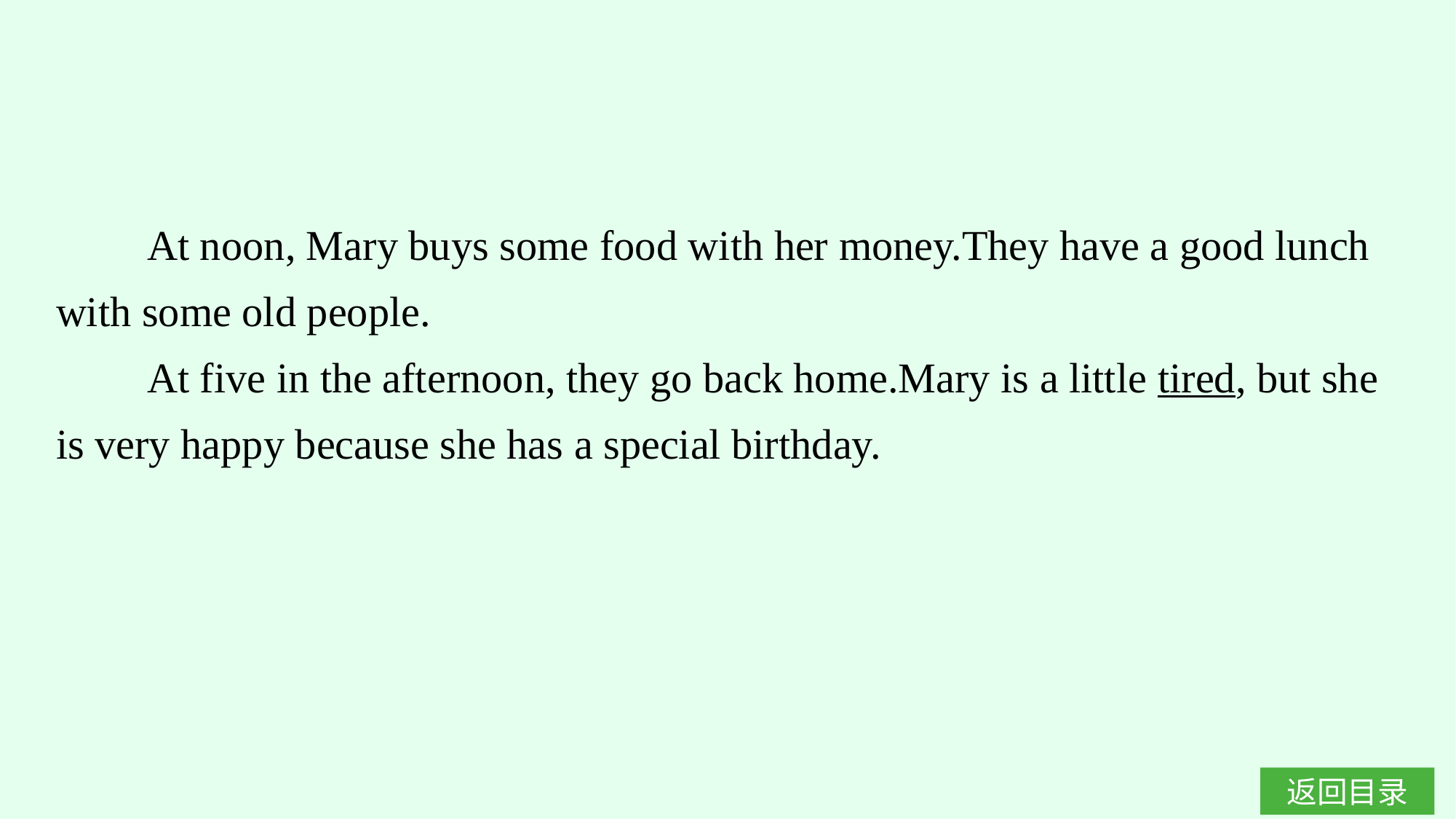

At noon, Mary buys some food with her money.They have a good lunch with some old people.
At five in the afternoon, they go back home.Mary is a little tired, but she is very happy because she has a special birthday.